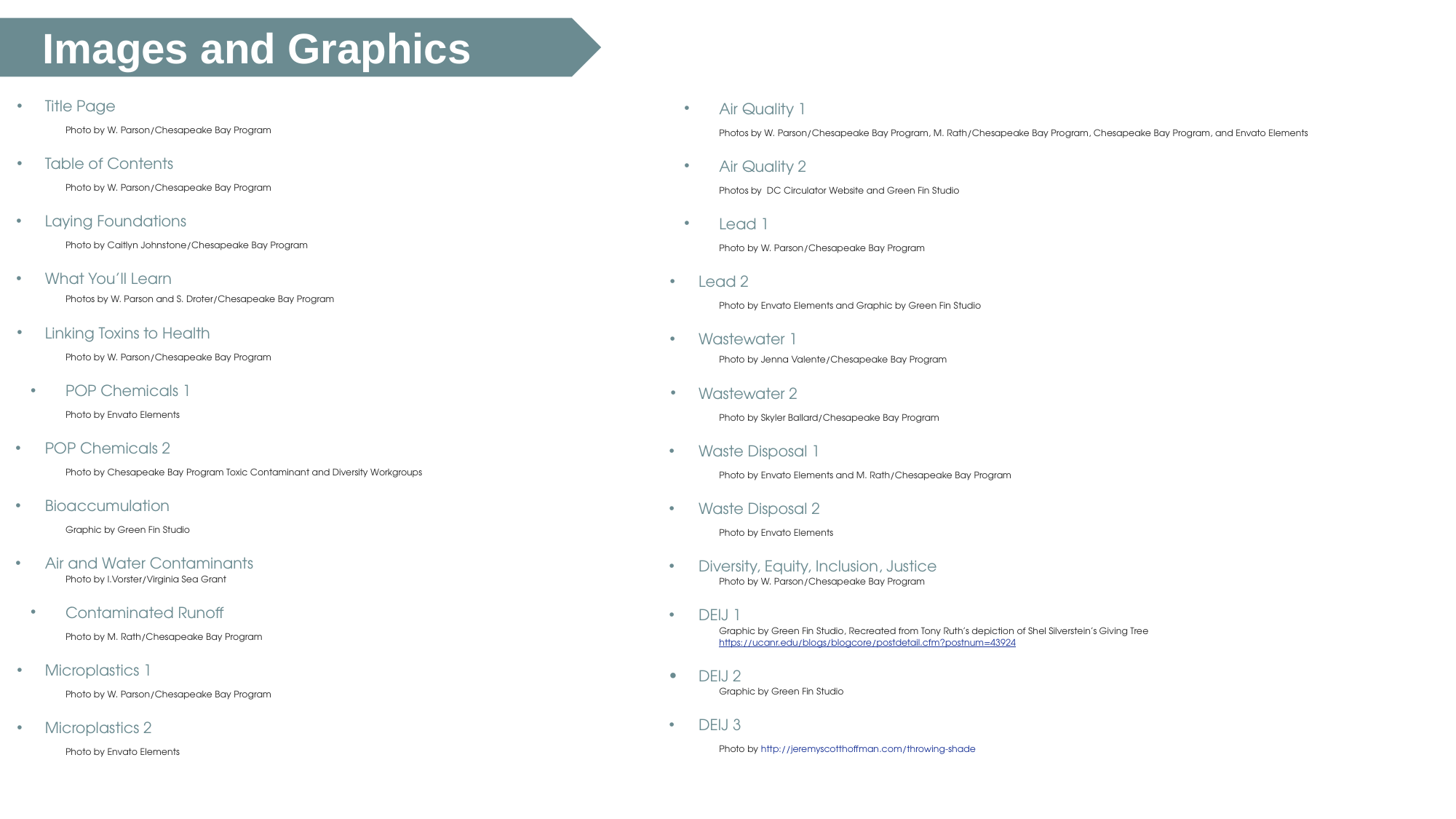

# Images and Graphics

Title Page
Photo by W. Parson/Chesapeake Bay Program
Table of Contents
Photo by W. Parson/Chesapeake Bay Program
Laying Foundations
Photo by Caitlyn Johnstone/Chesapeake Bay Program
What You’ll Learn
Photos by W. Parson and S. Droter/Chesapeake Bay Program
Linking Toxins to Health
Photo by W. Parson/Chesapeake Bay Program
POP Chemicals 1
Photo by Envato Elements
POP Chemicals 2
Photo by Chesapeake Bay Program Toxic Contaminant and Diversity Workgroups
Bioaccumulation
Graphic by Green Fin Studio
Air and Water Contaminants
Photo by I.Vorster/Virginia Sea Grant
Contaminated Runoff
Photo by M. Rath/Chesapeake Bay Program
Microplastics 1
Photo by W. Parson/Chesapeake Bay Program
Microplastics 2
Photo by Envato Elements
Air Quality 1
Photos by W. Parson/Chesapeake Bay Program, M. Rath/Chesapeake Bay Program, Chesapeake Bay Program, and Envato Elements
Air Quality 2
Photos by  DC Circulator Website and Green Fin Studio
Lead 1
Photo by W. Parson/Chesapeake Bay Program
Lead 2
Photo by Envato Elements and Graphic by Green Fin Studio
Wastewater 1
Photo by Jenna Valente/Chesapeake Bay Program
Wastewater 2
Photo by Skyler Ballard/Chesapeake Bay Program
Waste Disposal 1
Photo by Envato Elements and M. Rath/Chesapeake Bay Program
Waste Disposal 2
Photo by Envato Elements
Diversity, Equity, Inclusion, Justice
Photo by W. Parson/Chesapeake Bay Program
DEIJ 1
Graphic by Green Fin Studio, Recreated from Tony Ruth’s depiction of Shel Silverstein’s Giving Tree https://ucanr.edu/blogs/blogcore/postdetail.cfm?postnum=43924
DEIJ 2
Graphic by Green Fin Studio
DEIJ 3
Photo by http://jeremyscotthoffman.com/throwing-shade